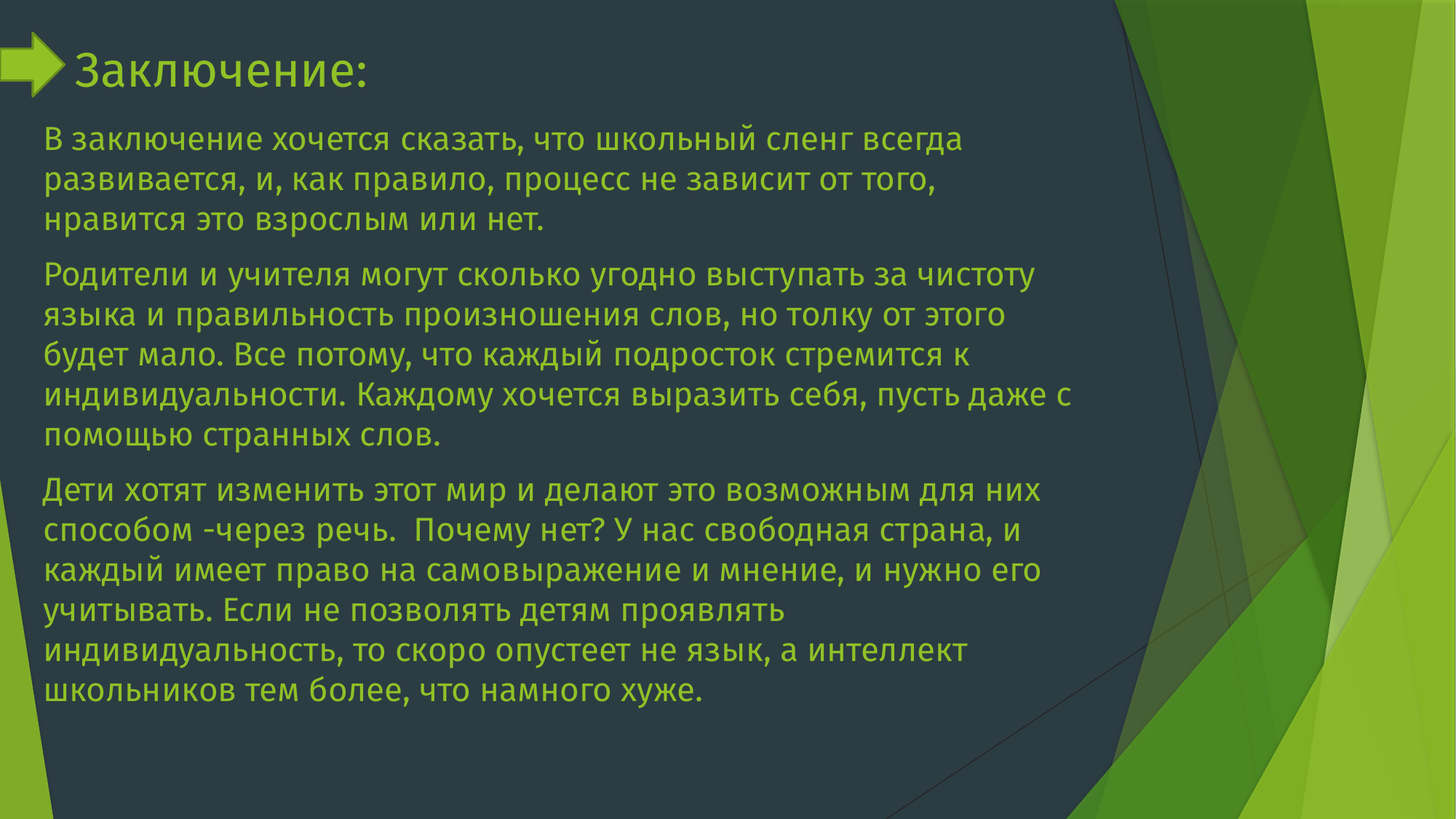

# Заключение:
В заключение хочется сказать, что школьный сленг всегда развивается, и, как правило, процесс не зависит от того, нравится это взрослым или нет.
Родители и учителя могут сколько угодно выступать за чистоту языка и правильность произношения слов, но толку от этого будет мало. Все потому, что каждый подросток стремится к индивидуальности. Каждому хочется выразить себя, пусть даже с помощью странных слов.
Дети хотят изменить этот мир и делают это возможным для них способом -через речь.  Почему нет? У нас свободная страна, и каждый имеет право на самовыражение и мнение, и нужно его учитывать. Если не позволять детям проявлять индивидуальность, то скоро опустеет не язык, а интеллект школьников тем более, что намного хуже.